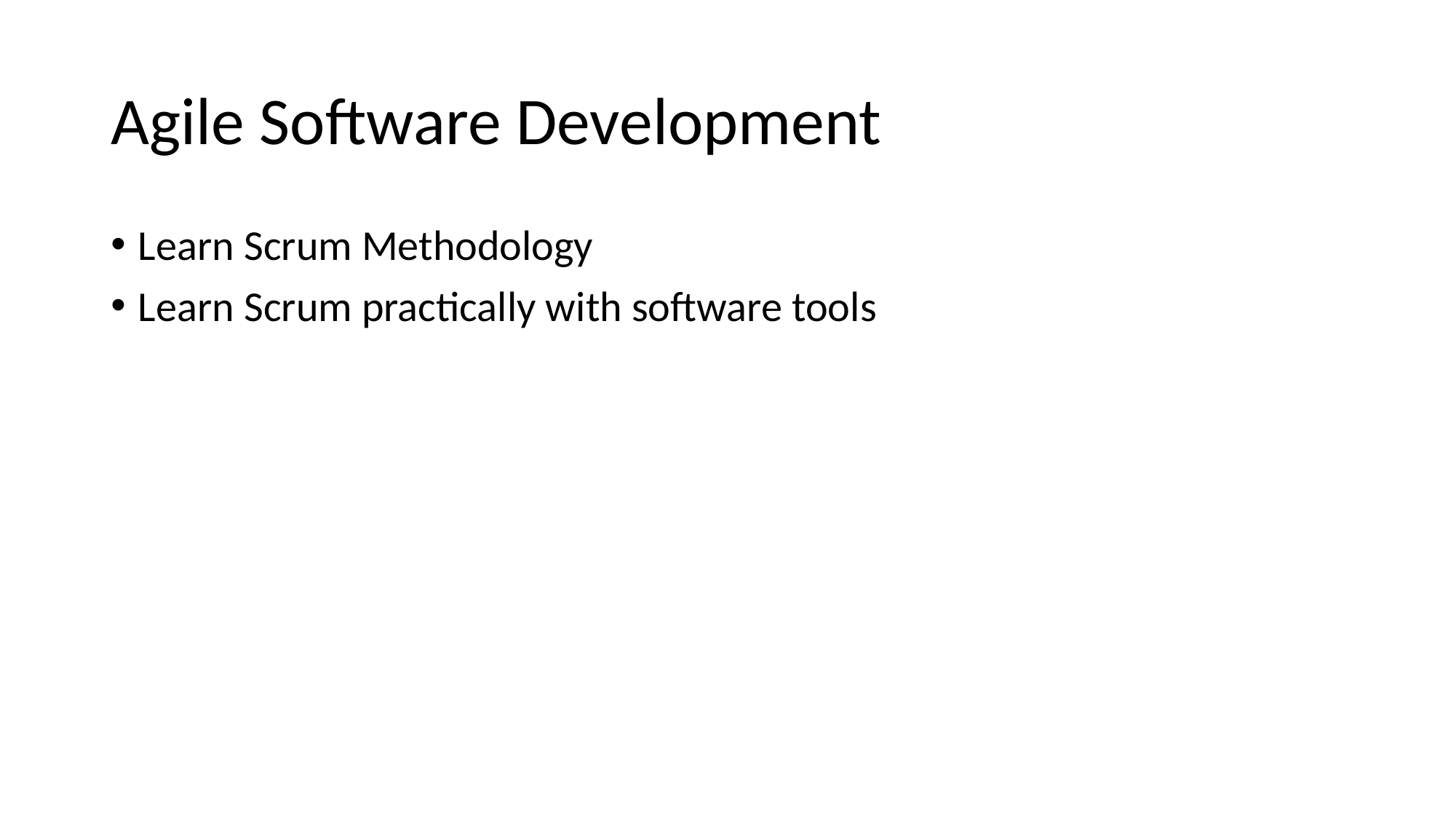

# Agile Software Development
Learn Scrum Methodology
Learn Scrum practically with software tools